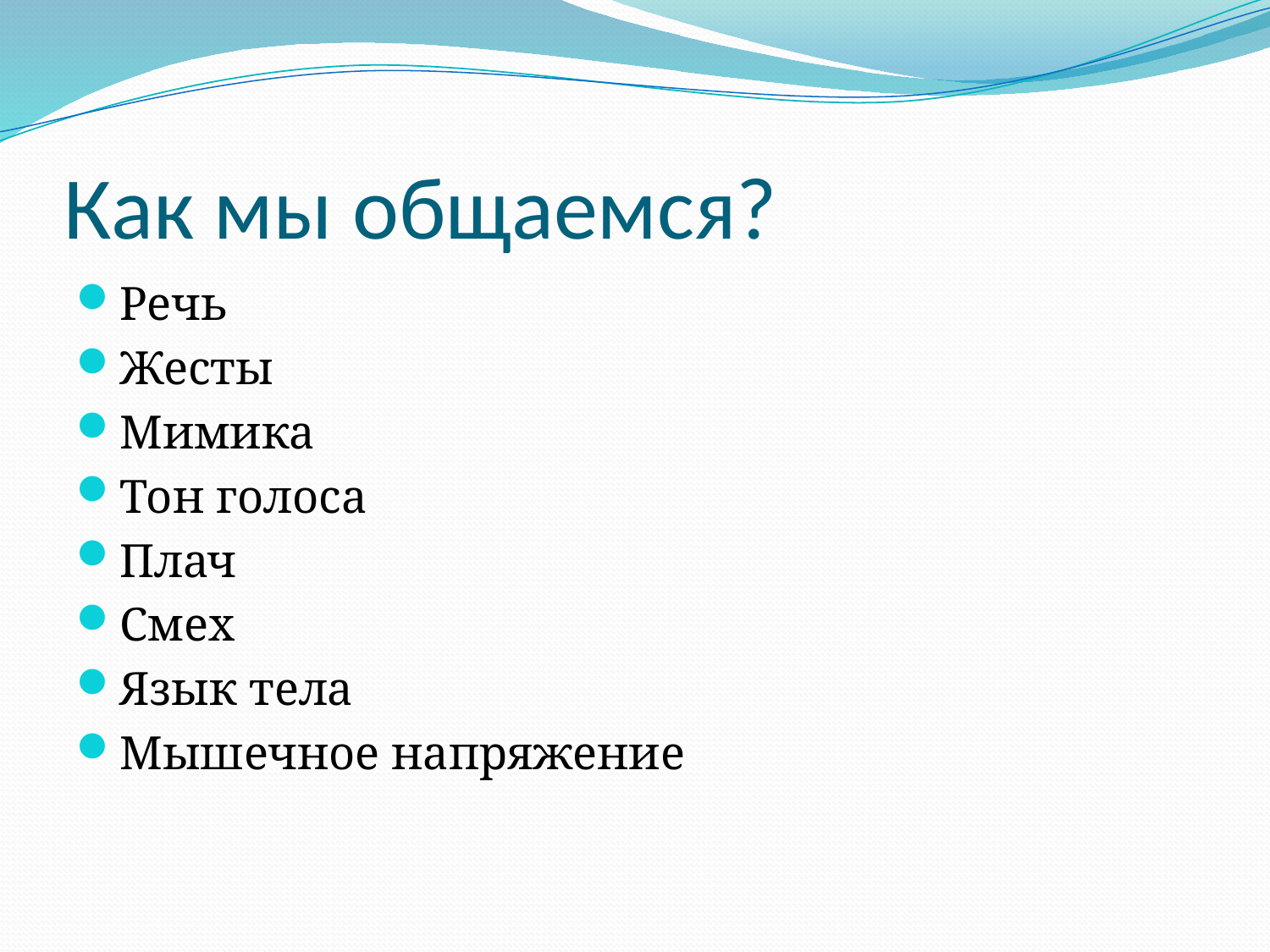

# Как мы общаемся?
Речь
Жесты
Мимика
Тон голоса
Плач
Смех
Язык тела
Мышечное напряжение